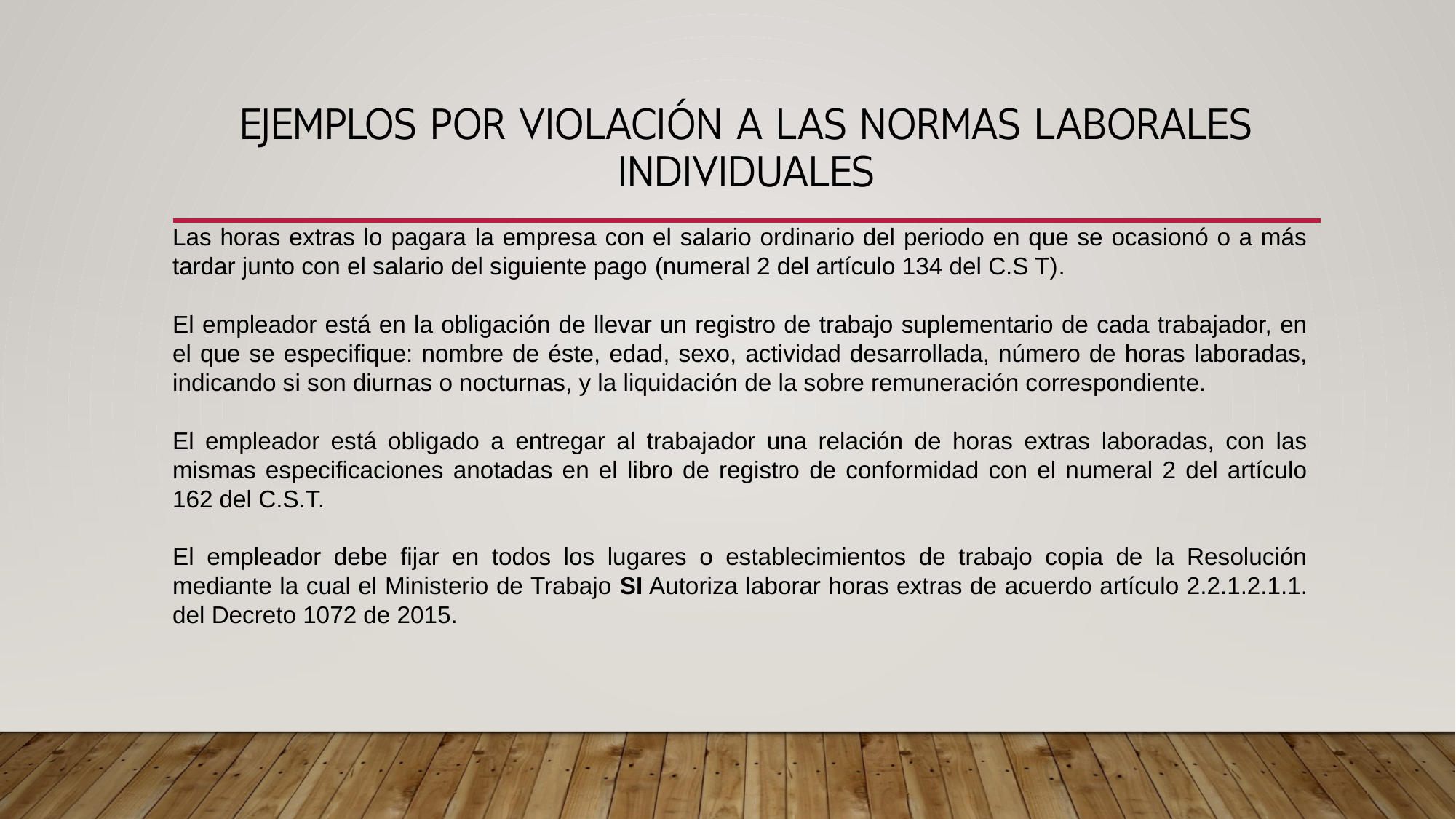

# EJEMPLOS POR VIOLACIÓN A LAS NORMAS LABORALES INDIVIDUALES

Las horas extras lo pagara la empresa con el salario ordinario del periodo en que se ocasionó o a más tardar junto con el salario del siguiente pago (numeral 2 del artículo 134 del C.S T).

El empleador está en la obligación de llevar un registro de trabajo suplementario de cada trabajador, en el que se especifique: nombre de éste, edad, sexo, actividad desarrollada, número de horas laboradas, indicando si son diurnas o nocturnas, y la liquidación de la sobre remuneración correspondiente.

El empleador está obligado a entregar al trabajador una relación de horas extras laboradas, con las mismas especificaciones anotadas en el libro de registro de conformidad con el numeral 2 del artículo 162 del C.S.T.

El empleador debe fijar en todos los lugares o establecimientos de trabajo copia de la Resolución mediante la cual el Ministerio de Trabajo SI Autoriza laborar horas extras de acuerdo artículo 2.2.1.2.1.1. del Decreto 1072 de 2015.